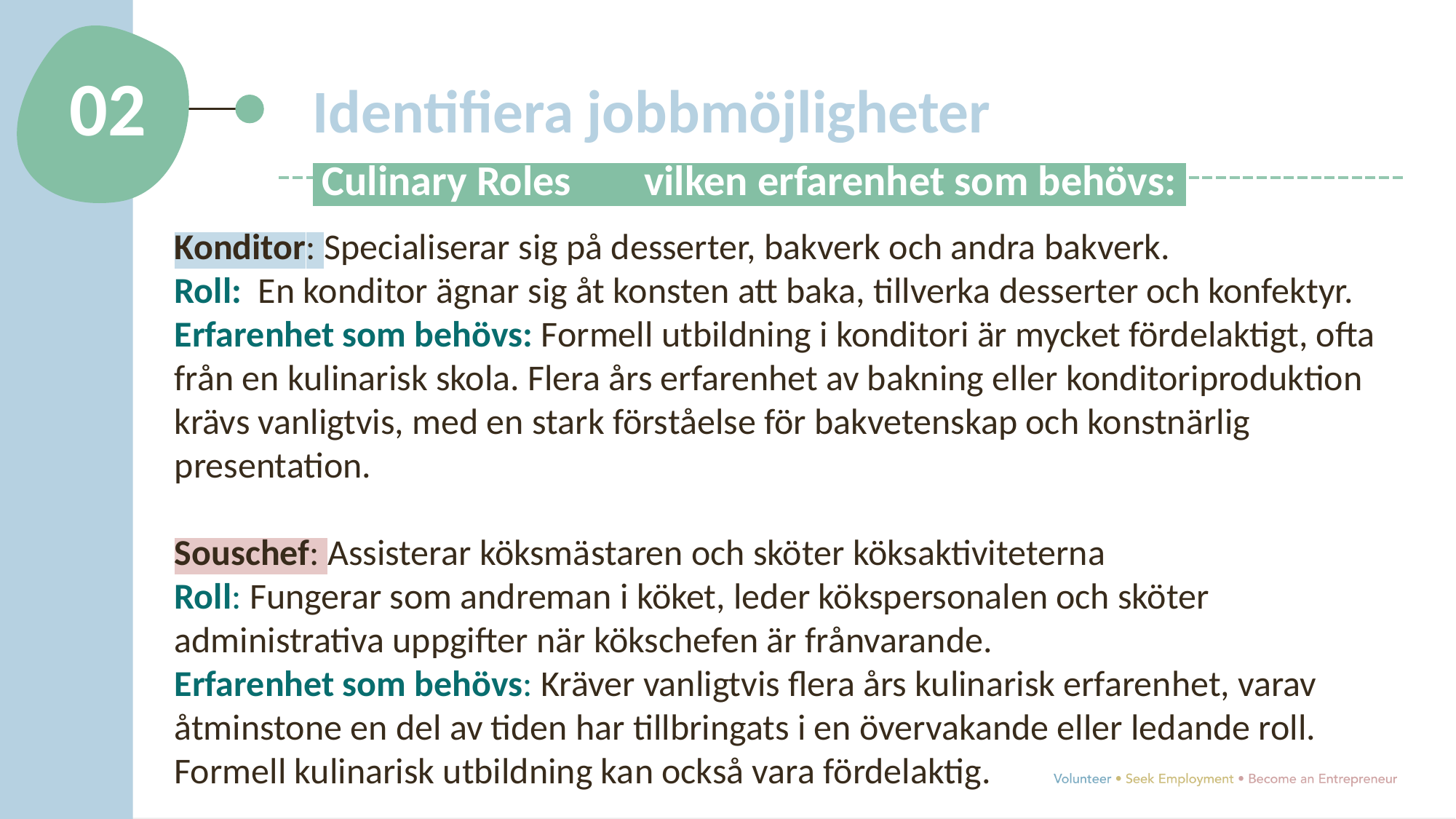

02
Identifiera jobbmöjligheter

 Culinary Roles ochvilken erfarenhet som behövs:
Konditor: Specialiserar sig på desserter, bakverk och andra bakverk.
Roll:  En konditor ägnar sig åt konsten att baka, tillverka desserter och konfektyr.
Erfarenhet som behövs: Formell utbildning i konditori är mycket fördelaktigt, ofta från en kulinarisk skola. Flera års erfarenhet av bakning eller konditoriproduktion krävs vanligtvis, med en stark förståelse för bakvetenskap och konstnärlig presentation.

Souschef: Assisterar köksmästaren och sköter köksaktiviteterna
Roll: Fungerar som andreman i köket, leder kökspersonalen och sköter administrativa uppgifter när kökschefen är frånvarande.
Erfarenhet som behövs: Kräver vanligtvis flera års kulinarisk erfarenhet, varav åtminstone en del av tiden har tillbringats i en övervakande eller ledande roll. Formell kulinarisk utbildning kan också vara fördelaktig.

.